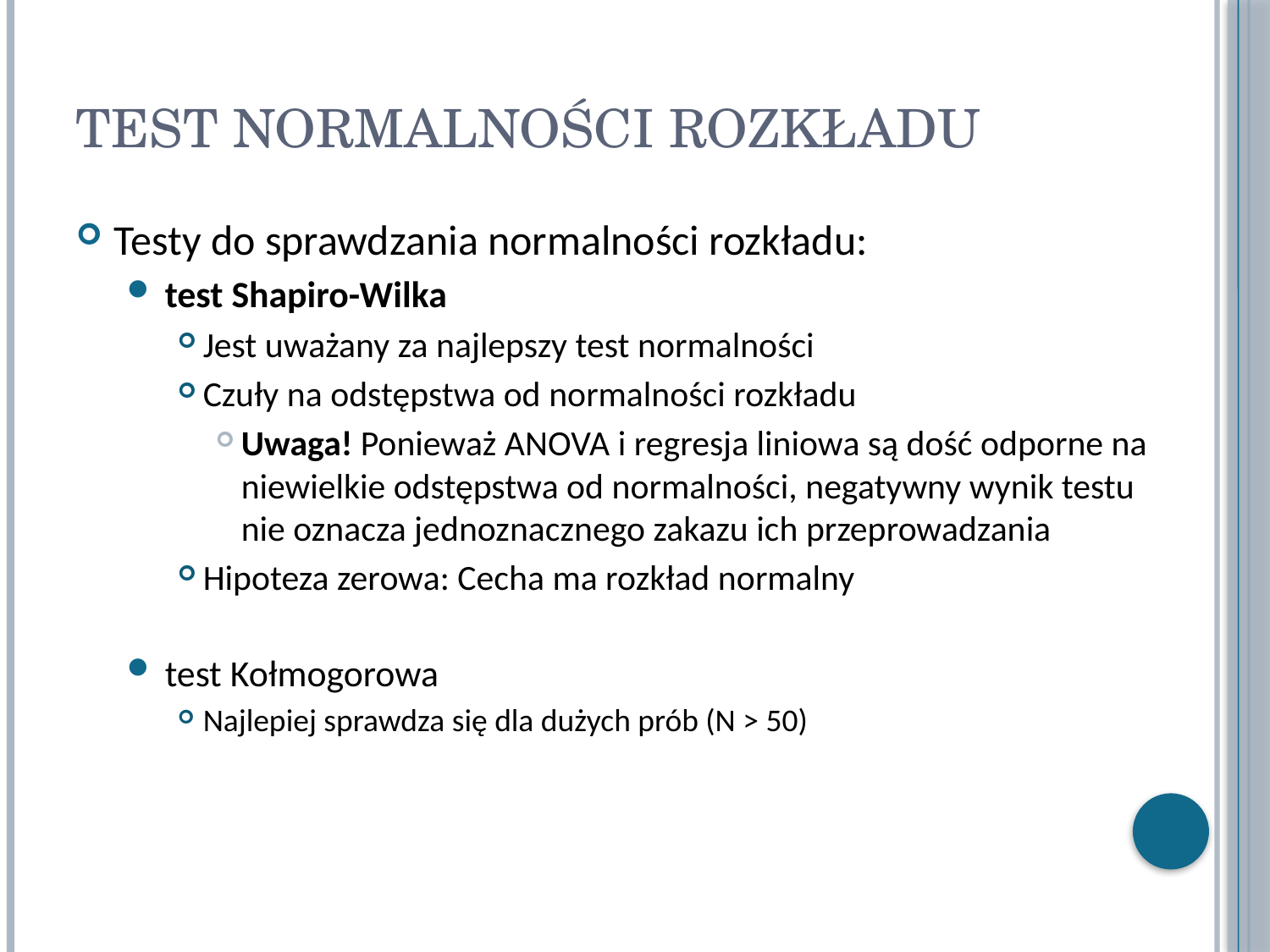

# Test normalności rozkładu
Testy do sprawdzania normalności rozkładu:
test Shapiro-Wilka
Jest uważany za najlepszy test normalności
Czuły na odstępstwa od normalności rozkładu
Uwaga! Ponieważ ANOVA i regresja liniowa są dość odporne na niewielkie odstępstwa od normalności, negatywny wynik testu nie oznacza jednoznacznego zakazu ich przeprowadzania
Hipoteza zerowa: Cecha ma rozkład normalny

test Kołmogorowa
Najlepiej sprawdza się dla dużych prób (N > 50)